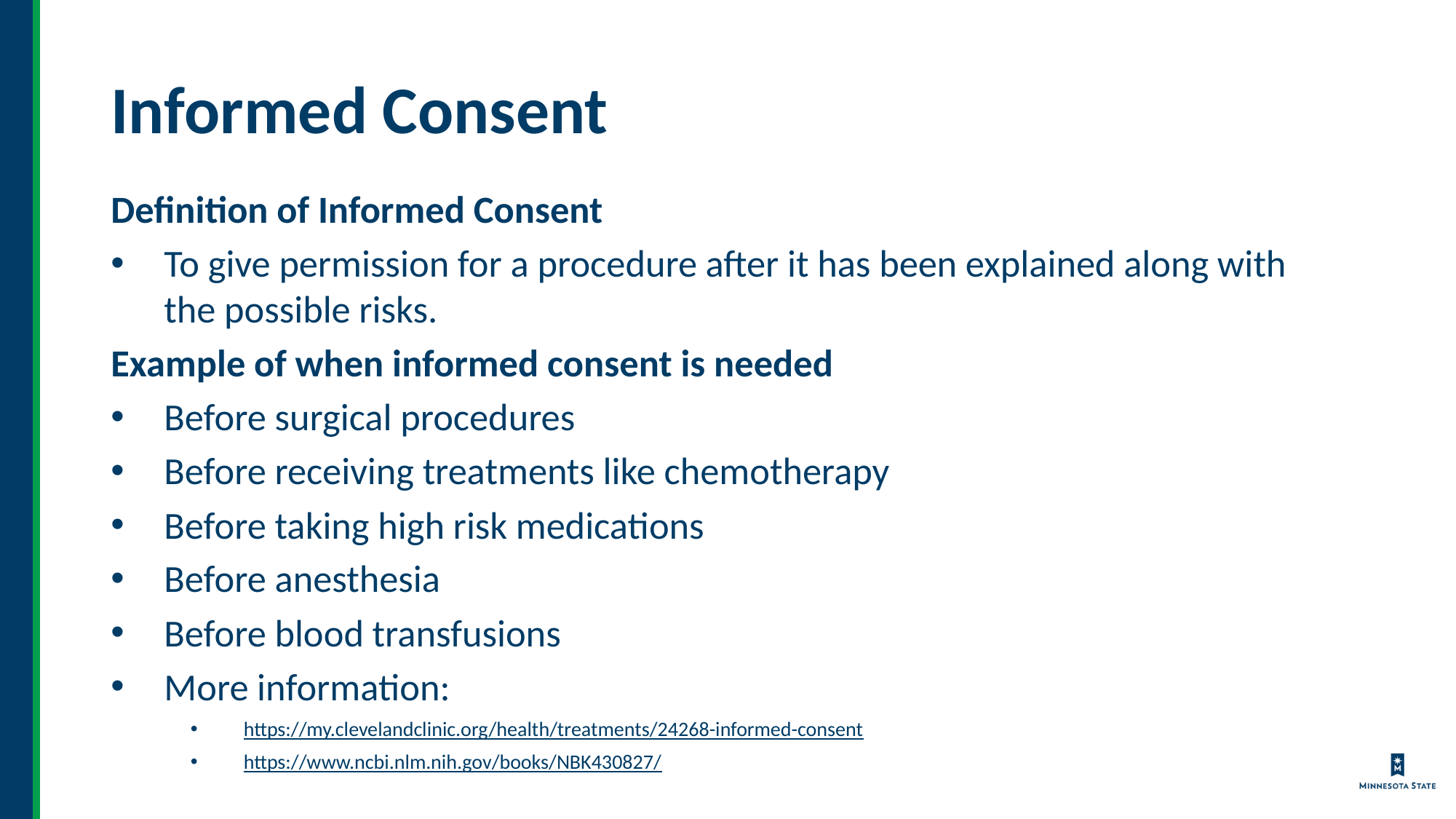

# Informed Consent
Definition of Informed Consent
To give permission for a procedure after it has been explained along with the possible risks.
Example of when informed consent is needed
Before surgical procedures
Before receiving treatments like chemotherapy
Before taking high risk medications
Before anesthesia
Before blood transfusions
More information:
https://my.clevelandclinic.org/health/treatments/24268-informed-consent
https://www.ncbi.nlm.nih.gov/books/NBK430827/